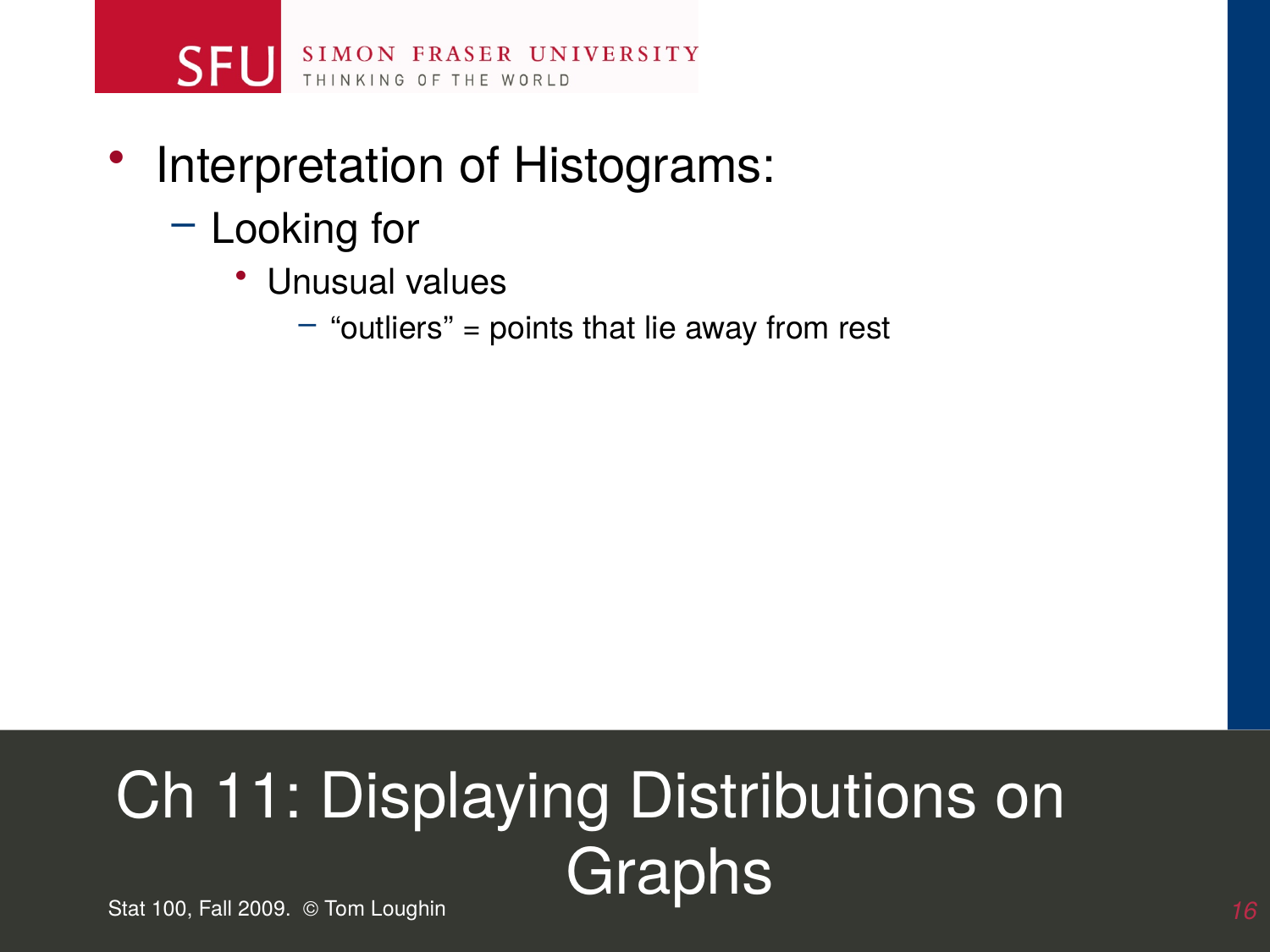

Interpretation of Histograms:
Looking for
Unusual values
“outliers” = points that lie away from rest

# Ch 11: Displaying Distributions on          Graphs
Stat 100, Fall 2009.  © Tom Loughin
16